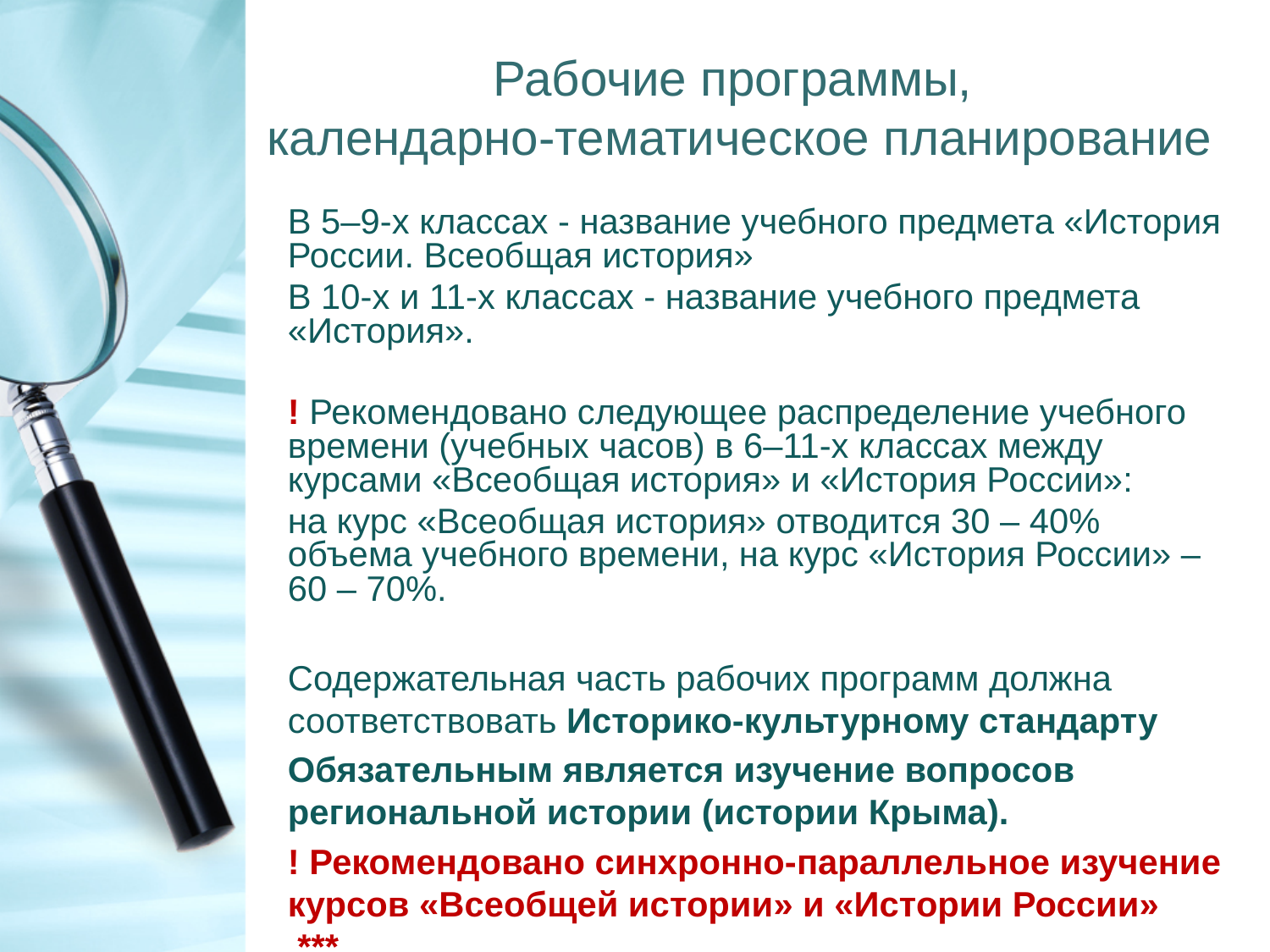

# Рабочие программы, календарно-тематическое планирование
В 5–9-х классах - название учебного предмета «История России. Всеобщая история»
В 10-х и 11-х классах - название учебного предмета «История».

! Рекомендовано следующее распределение учебного времени (учебных часов) в 6–11-х классах между курсами «Всеобщая история» и «История России»:
на курс «Всеобщая история» отводится 30 – 40% объема учебного времени, на курс «История России» – 60 – 70%.

Содержательная часть рабочих программ должна соответствовать Историко-культурному стандарту
Обязательным является изучение вопросов региональной истории (истории Крыма).
! Рекомендовано синхронно-параллельное изучение курсов «Всеобщей истории» и «Истории России»        ***